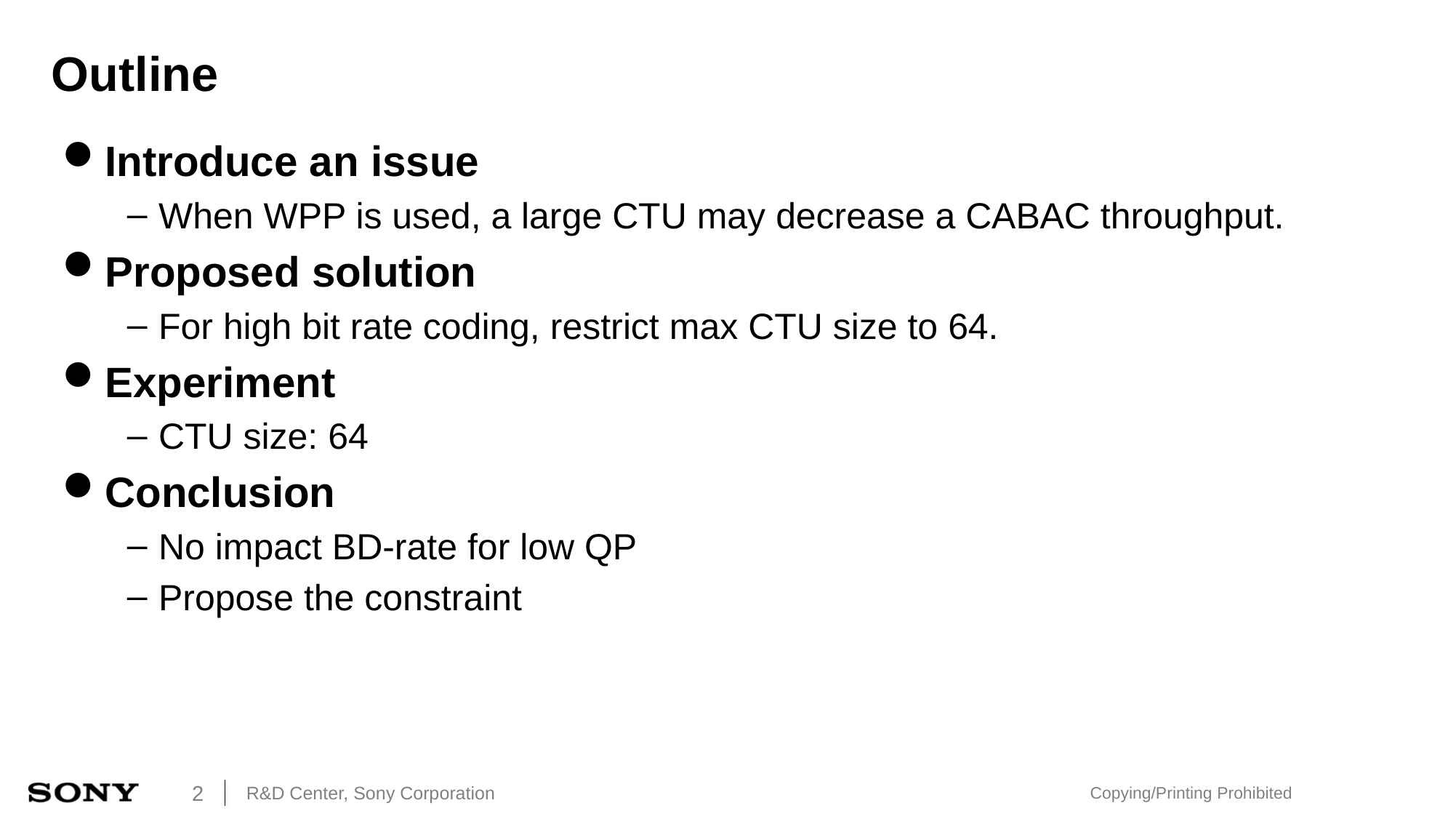

# Outline
Introduce an issue
When WPP is used, a large CTU may decrease a CABAC throughput.
Proposed solution
For high bit rate coding, restrict max CTU size to 64.
Experiment
CTU size: 64
Conclusion
No impact BD-rate for low QP
Propose the constraint